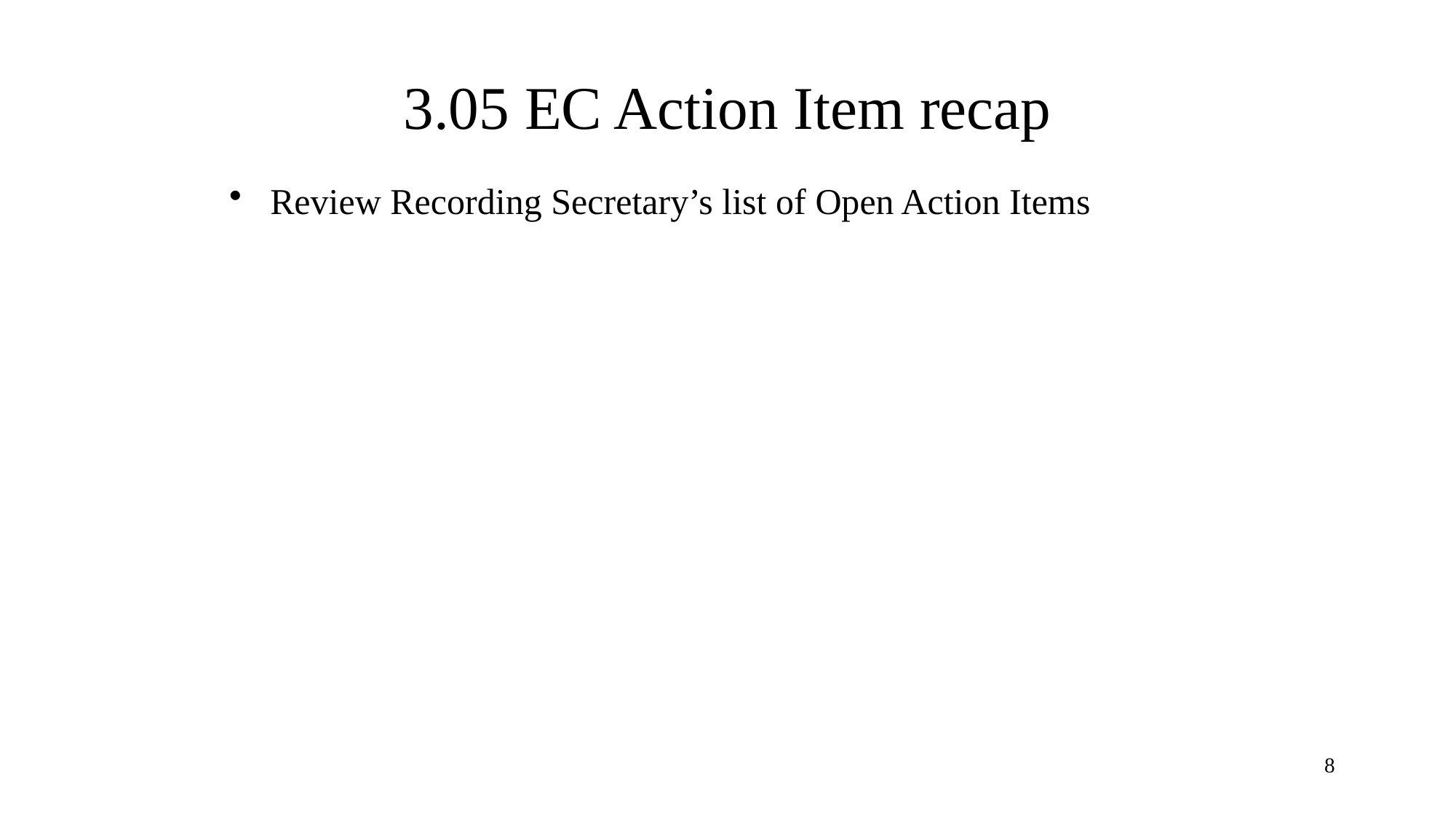

# 3.05 EC Action Item recap
Review Recording Secretary’s list of Open Action Items
8